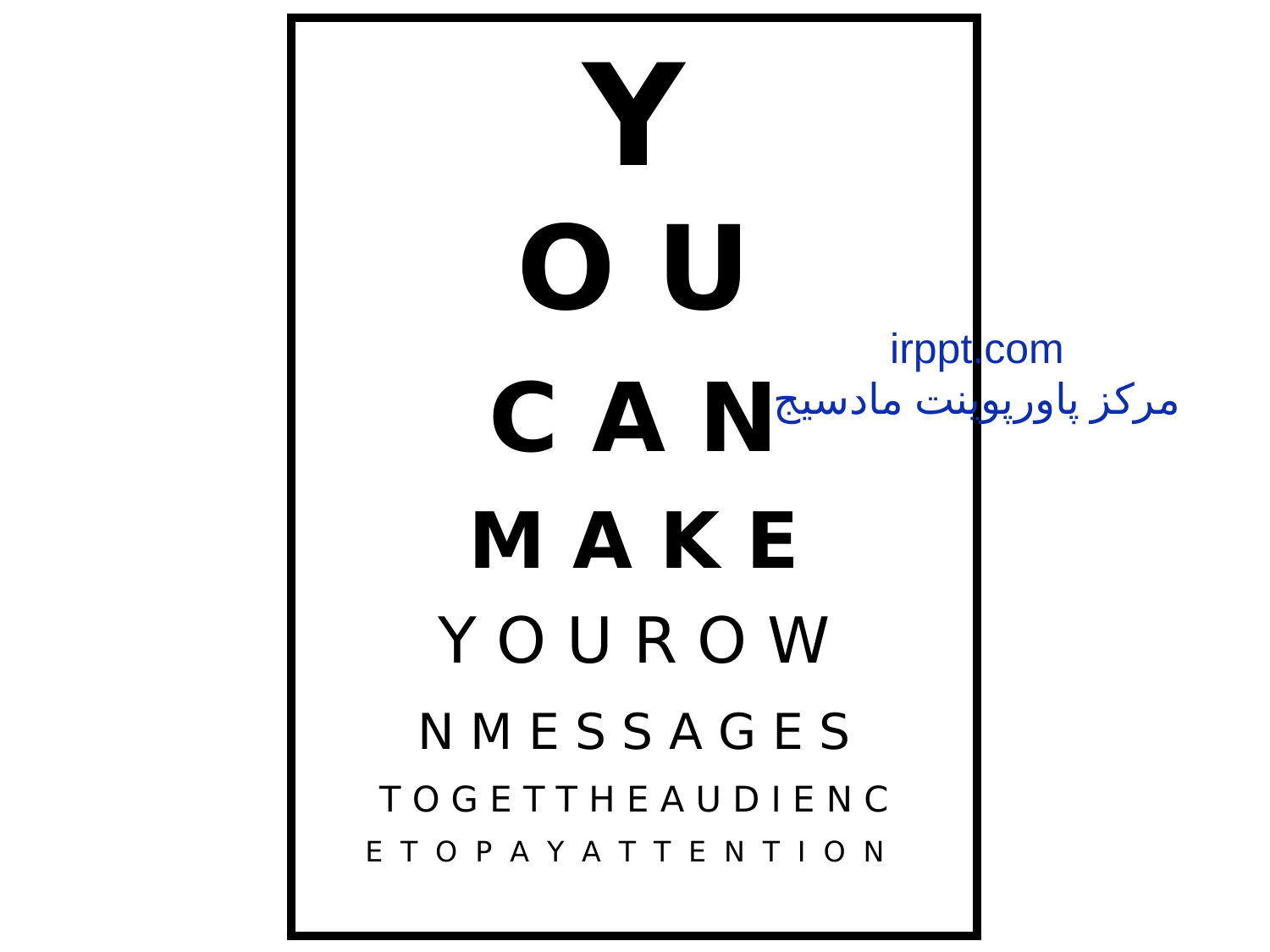

Y
O U
C A N
M A K E
Y O U R O W
N M E S S A G E S
T O G E T T H E A U D I E N C
 E  T  O  P  A  Y  A  T  T  E  N  T  I  O  N
irppt.com
مرکز پاورپوینت مادسیج